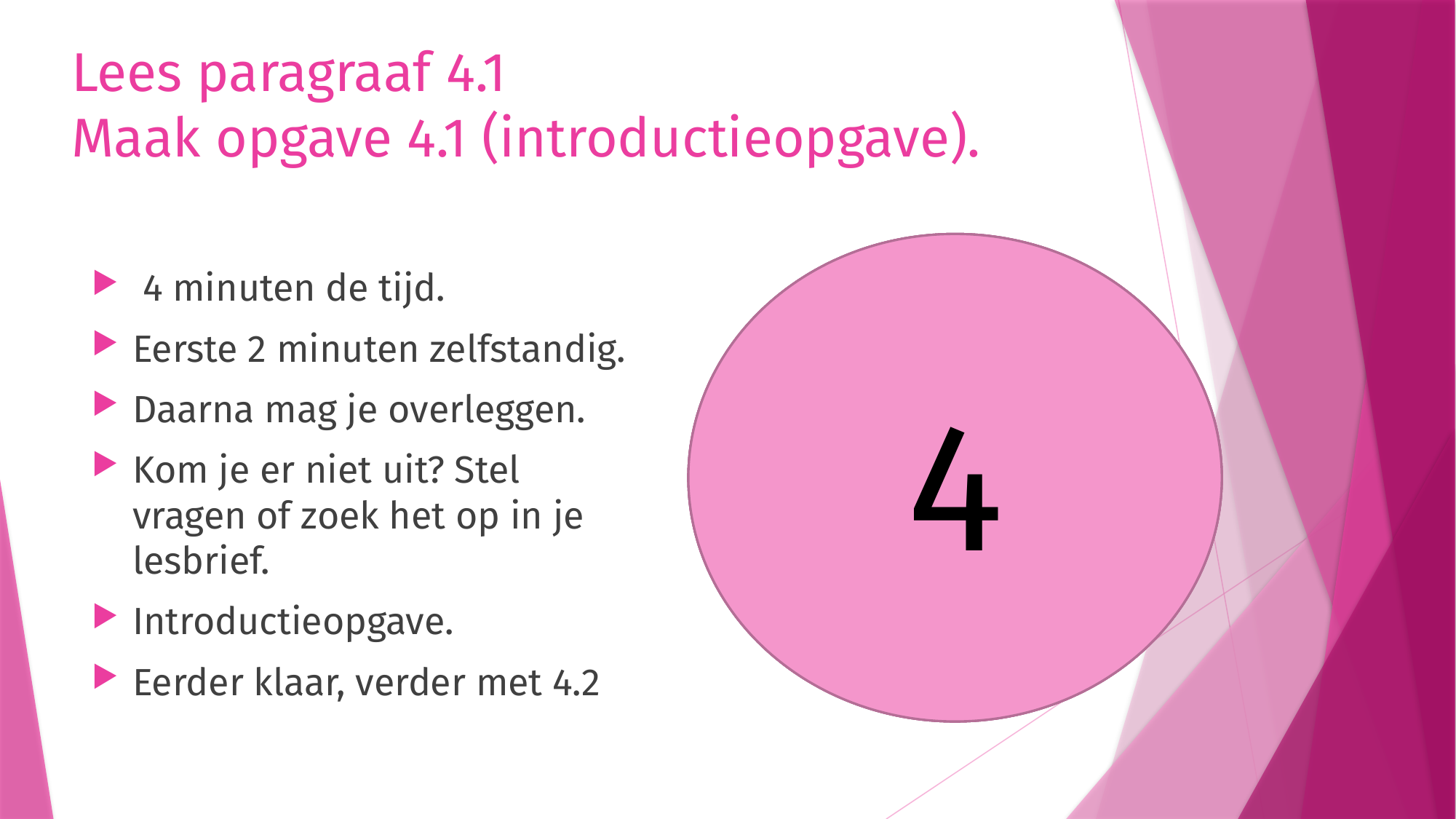

# Lees paragraaf 4.1 Maak opgave 4.1 (introductieopgave).
4
3
1
2
 4 minuten de tijd.
Eerste 2 minuten zelfstandig.
Daarna mag je overleggen.
Kom je er niet uit? Stel vragen of zoek het op in je lesbrief.
Introductieopgave.
Eerder klaar, verder met 4.2